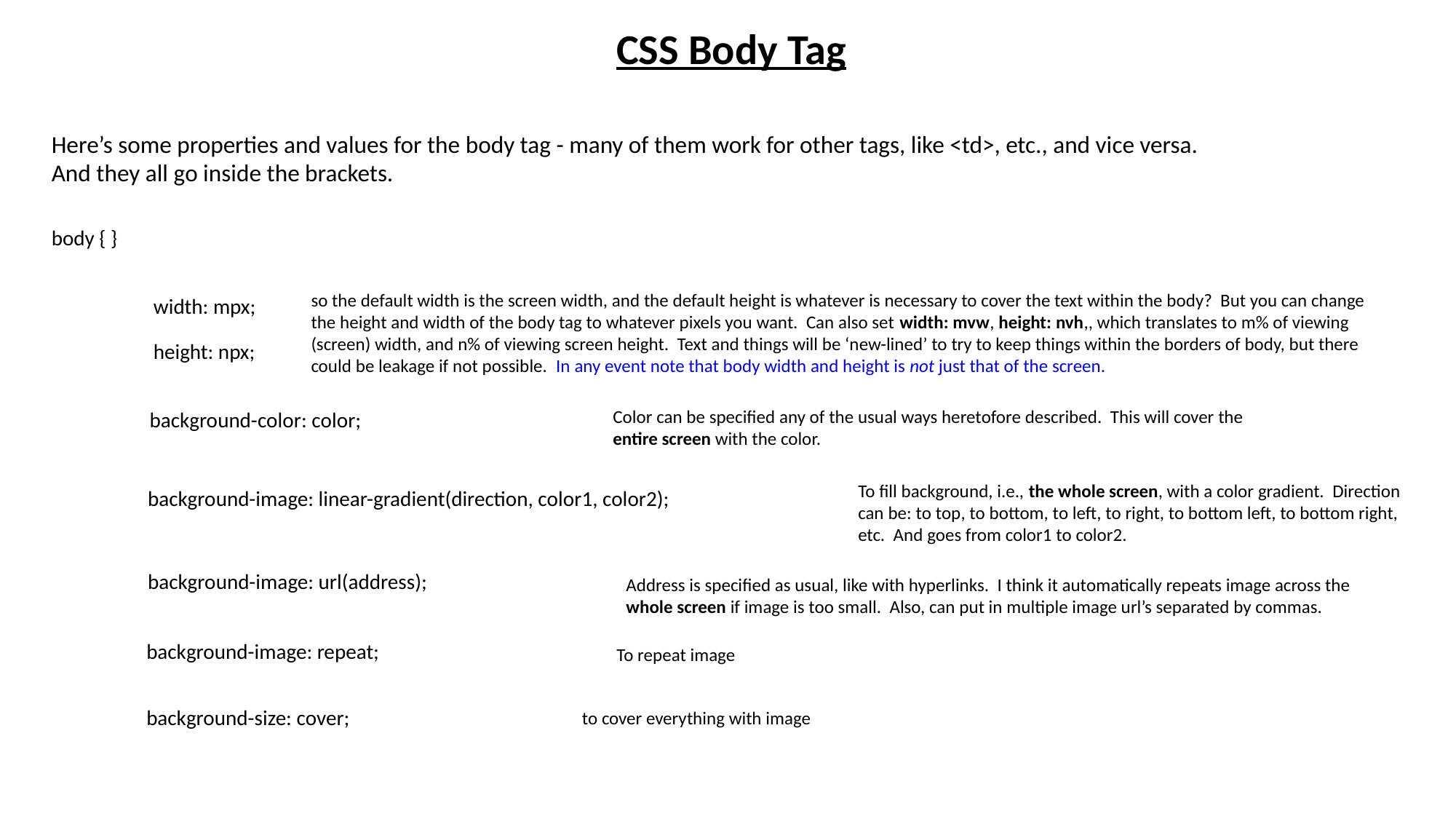

CSS Body Tag
Here’s some properties and values for the body tag - many of them work for other tags, like <td>, etc., and vice versa.  And they all go inside the brackets.
body { }
so the default width is the screen width, and the default height is whatever is necessary to cover the text within the body?  But you can change the height and width of the body tag to whatever pixels you want.  Can also set width: mvw, height: nvh,, which translates to m% of viewing (screen) width, and n% of viewing screen height.  Text and things will be ‘new-lined’ to try to keep things within the borders of body, but there could be leakage if not possible.  In any event note that body width and height is not just that of the screen.
width: mpx;
height: npx;
Color can be specified any of the usual ways heretofore described.  This will cover the entire screen with the color.
background-color: color;
To fill background, i.e., the whole screen, with a color gradient.  Direction can be: to top, to bottom, to left, to right, to bottom left, to bottom right, etc.  And goes from color1 to color2.
background-image: linear-gradient(direction, color1, color2);
background-image: url(address);
Address is specified as usual, like with hyperlinks.  I think it automatically repeats image across the whole screen if image is too small.  Also, can put in multiple image url’s separated by commas.
background-image: repeat;
To repeat image
background-size: cover;
to cover everything with image